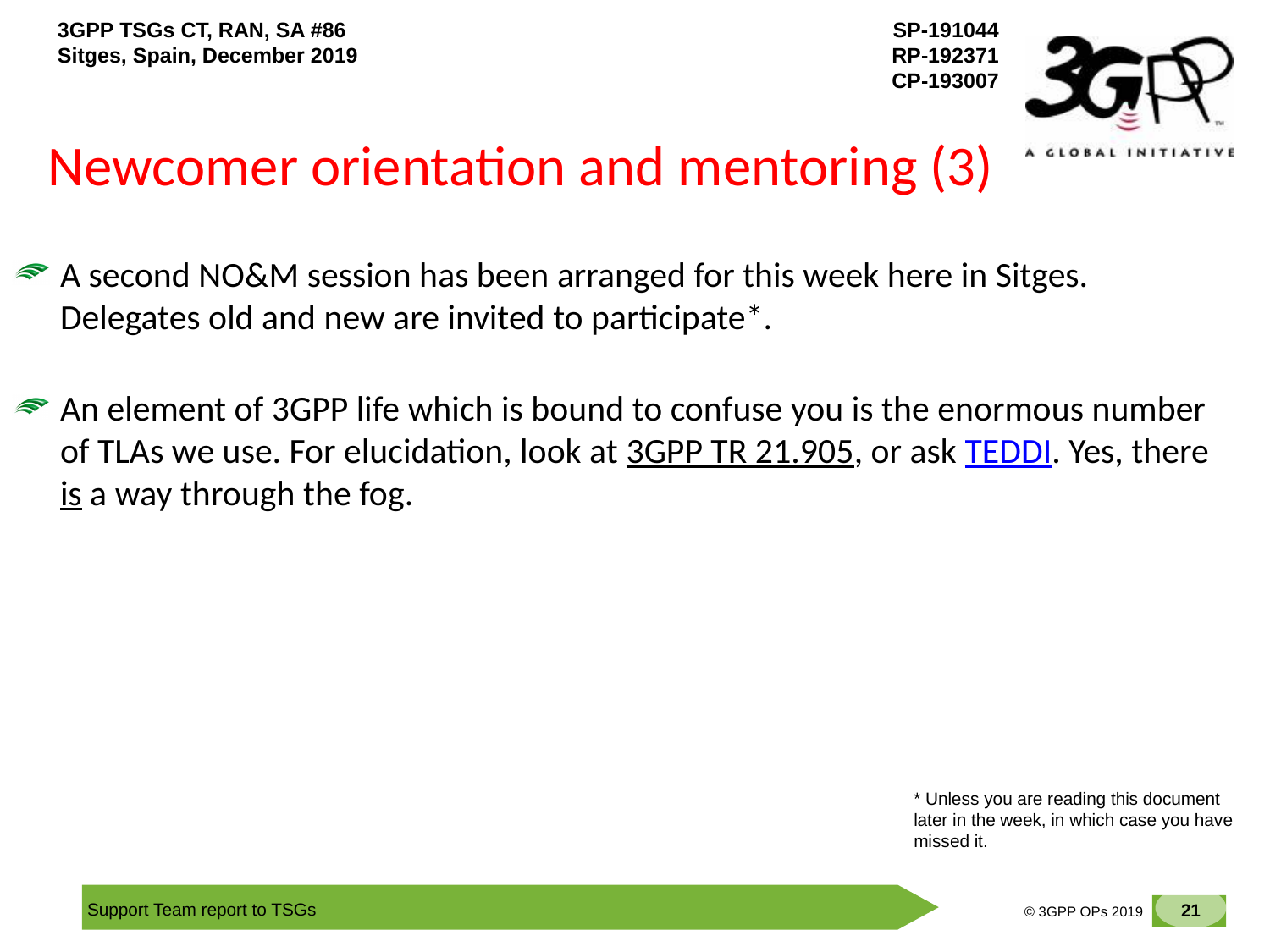

# Newcomer orientation and mentoring (3)
A second NO&M session has been arranged for this week here in Sitges. Delegates old and new are invited to participate*.
An element of 3GPP life which is bound to confuse you is the enormous number of TLAs we use. For elucidation, look at 3GPP TR 21.905, or ask TEDDI. Yes, there is a way through the fog.

* Unless you are reading this document later in the week, in which case you have missed it.
21